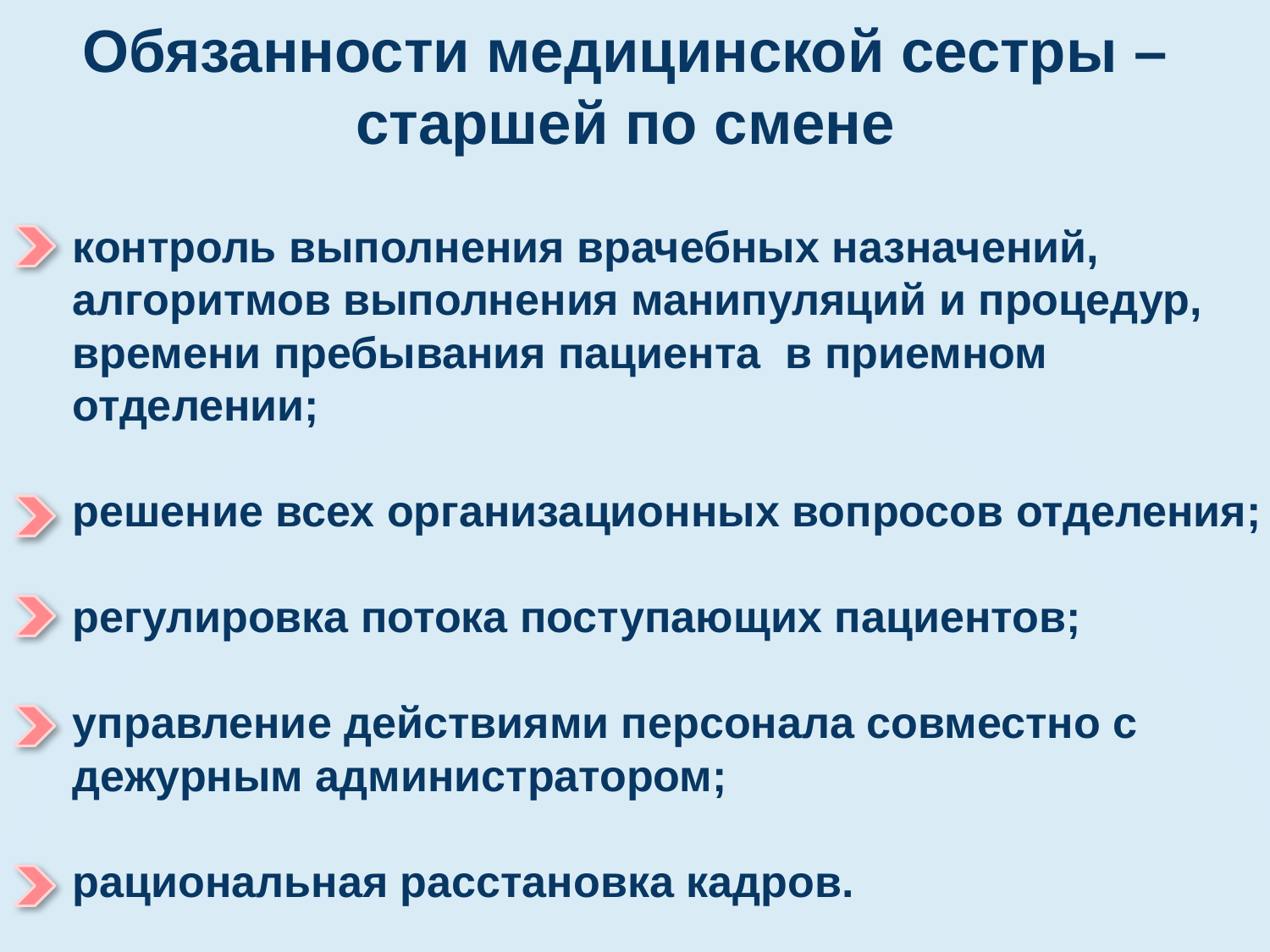

# Обязанности медицинской сестры – старшей по смене
контроль выполнения врачебных назначений, алгоритмов выполнения манипуляций и процедур, времени пребывания пациента  в приемном отделении;
решение всех организационных вопросов отделения;
регулировка потока поступающих пациентов;
управление действиями персонала совместно с дежурным администратором;
рациональная расстановка кадров.